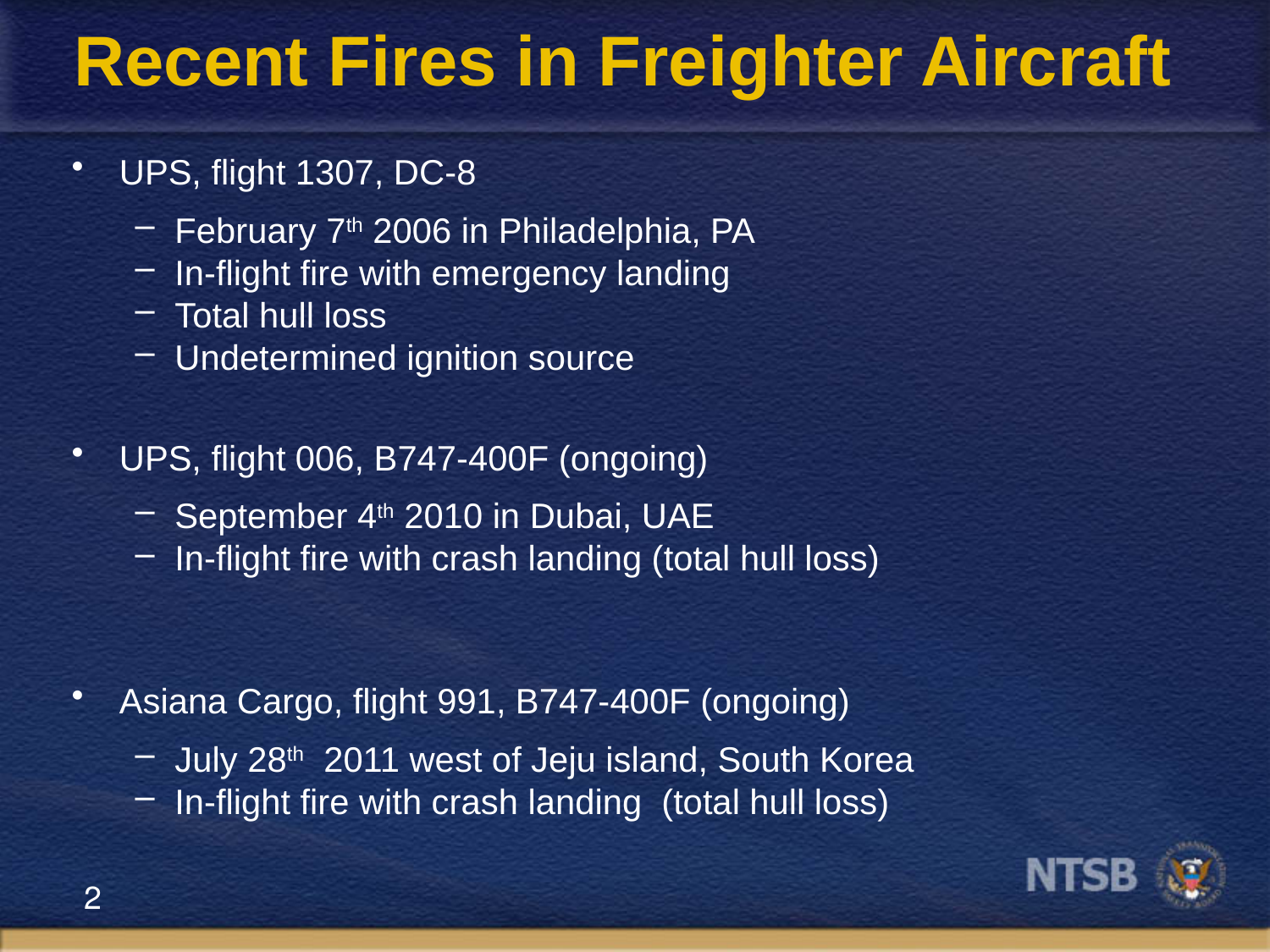

# Recent Fires in Freighter Aircraft
UPS, flight 1307, DC-8
February 7th 2006 in Philadelphia, PA
In-flight fire with emergency landing
Total hull loss
Undetermined ignition source

UPS, flight 006, B747-400F (ongoing)
September 4th 2010 in Dubai, UAE
In-flight fire with crash landing (total hull loss)

Asiana Cargo, flight 991, B747-400F (ongoing)
July 28th  2011 west of Jeju island, South Korea
In-flight fire with crash landing  (total hull loss)